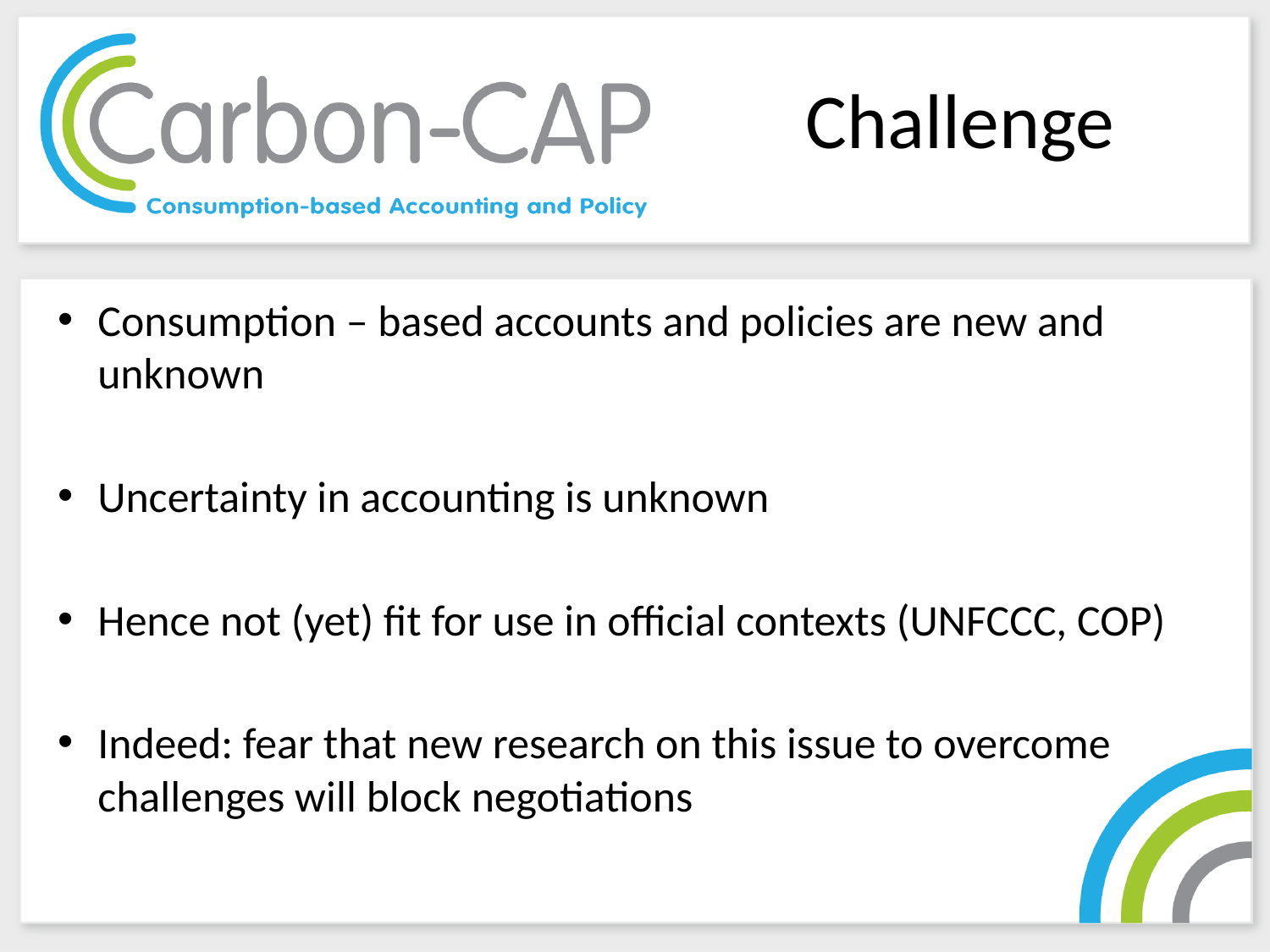

# Challenge
Consumption – based accounts and policies are new and unknown

Uncertainty in accounting is unknown

Hence not (yet) fit for use in official contexts (UNFCCC, COP)

Indeed: fear that new research on this issue to overcome challenges will block negotiations